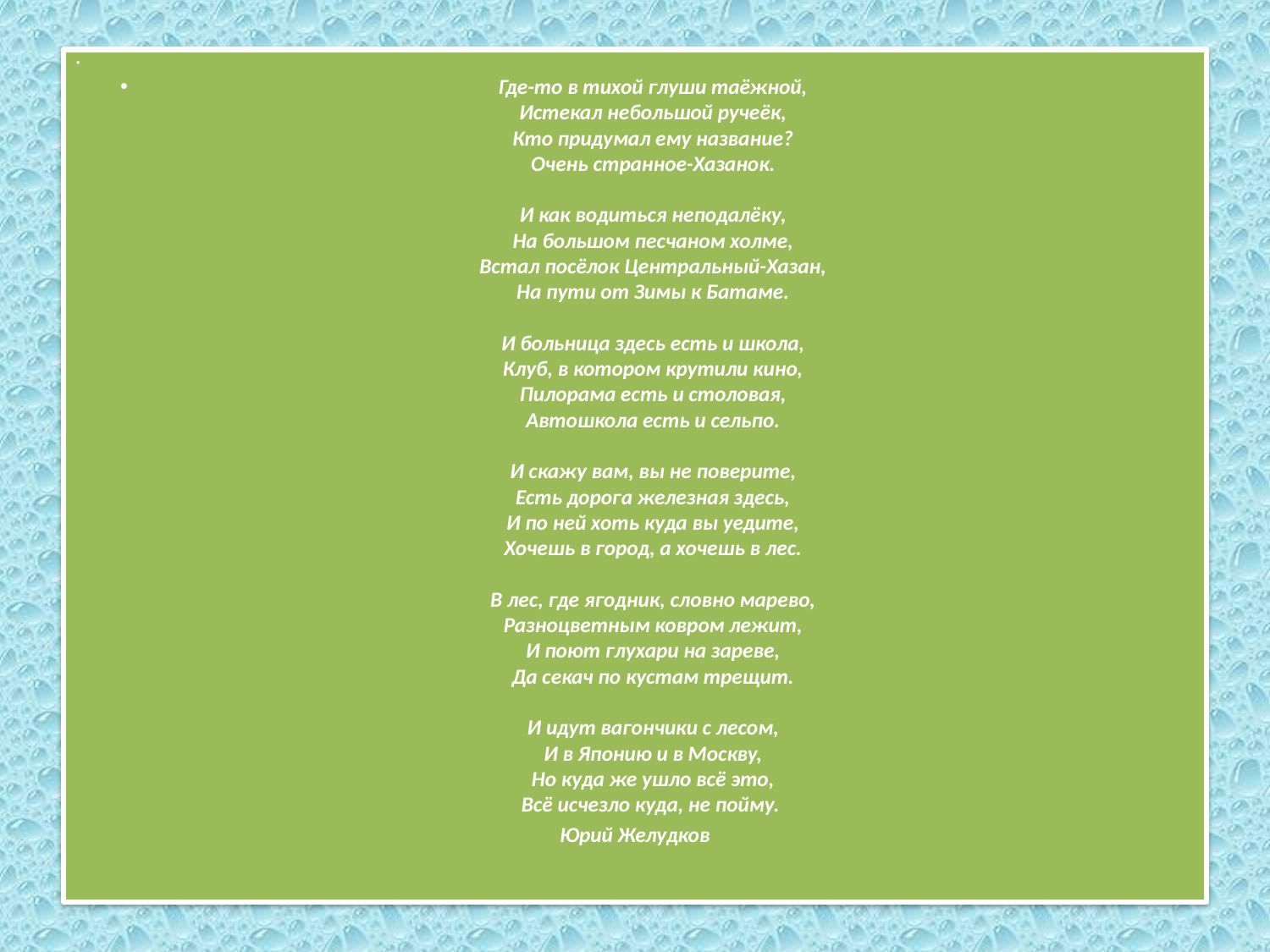

#

Где-то в тихой глуши таёжной,
Истекал небольшой ручеёк,
Кто придумал ему название?
Очень странное-Хазанок.
И как водиться неподалёку,
На большом песчаном холме,
Встал посёлок Центральный-Хазан,
На пути от Зимы к Батаме.
И больница здесь есть и школа,
Клуб, в котором крутили кино,
Пилорама есть и столовая,
Автошкола есть и сельпо.
И скажу вам, вы не поверите,
Есть дорога железная здесь,
И по ней хоть куда вы уедите,
Хочешь в город, а хочешь в лес.
В лес, где ягодник, словно марево,
Разноцветным ковром лежит,
И поют глухари на зареве,
Да секач по кустам трещит.
И идут вагончики с лесом,
И в Японию и в Москву,
Но куда же ушло всё это,
Всё исчезло куда, не пойму.
Юрий Желудков